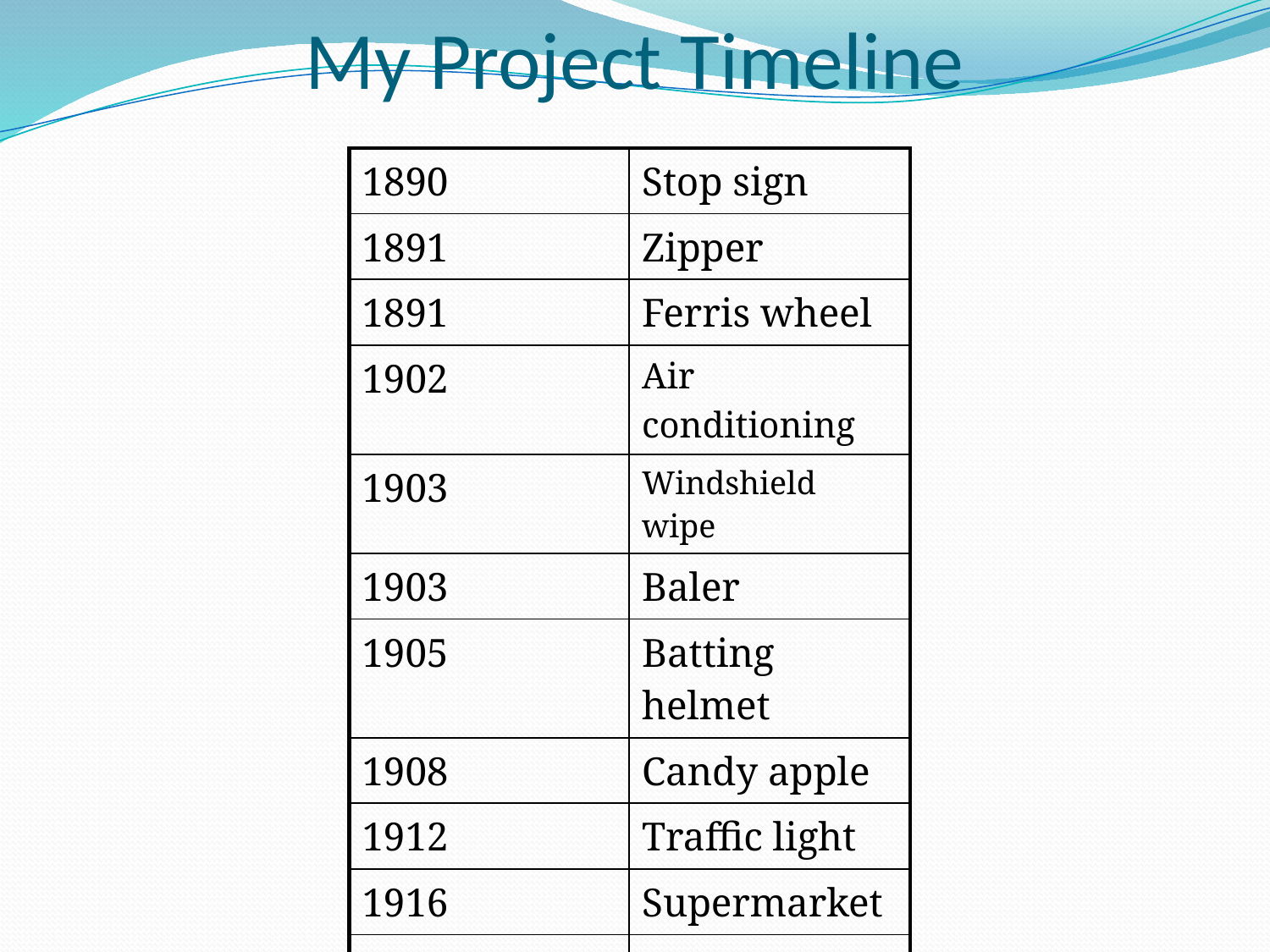

# My Project Timeline
| 1890 | Stop sign |
| --- | --- |
| 1891 | Zipper |
| 1891 | Ferris wheel |
| 1902 | Air conditioning |
| 1903 | Windshield wipe |
| 1903 | Baler |
| 1905 | Batting helmet |
| 1908 | Candy apple |
| 1912 | Traffic light |
| 1916 | Supermarket |
| 1916 | Light switch |
| 1924 | Cheeseburger |